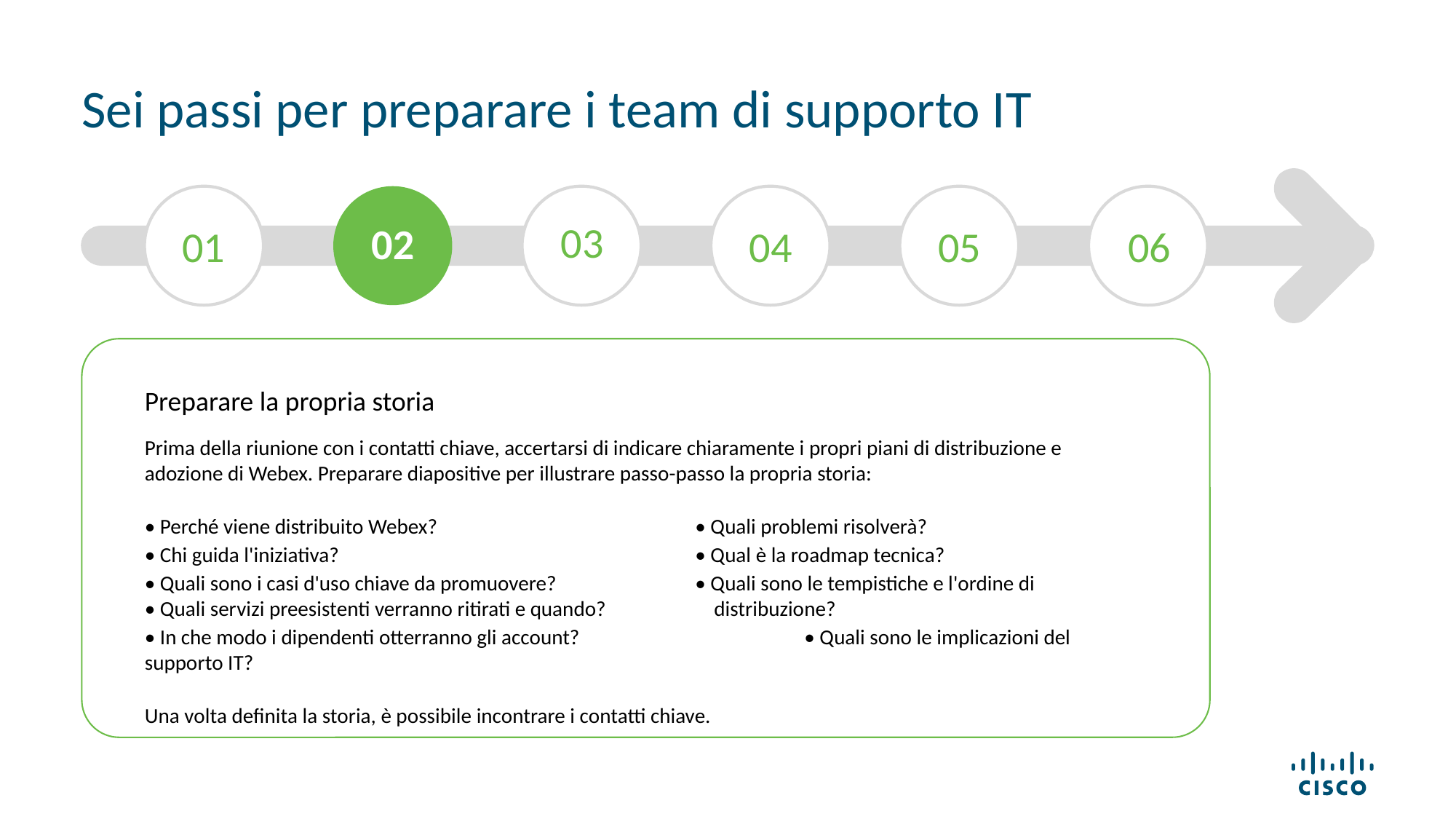

# Sei passi per preparare i team di supporto IT

03
02
01
04
05
06

Preparare la propria storia
Prima della riunione con i contatti chiave, accertarsi di indicare chiaramente i propri piani di distribuzione e adozione di Webex. Preparare diapositive per illustrare passo-passo la propria storia:
• Perché viene distribuito Webex?			 • Quali problemi risolverà?
• Chi guida l'iniziativa?				 • Qual è la roadmap tecnica?
• Quali sono i casi d'uso chiave da promuovere?		 • Quali sono le tempistiche e l'ordine di
• Quali servizi preesistenti verranno ritirati e quando? 	     distribuzione?
• In che modo i dipendenti otterranno gli account? 		 • Quali sono le implicazioni del supporto IT?
Una volta definita la storia, è possibile incontrare i contatti chiave.